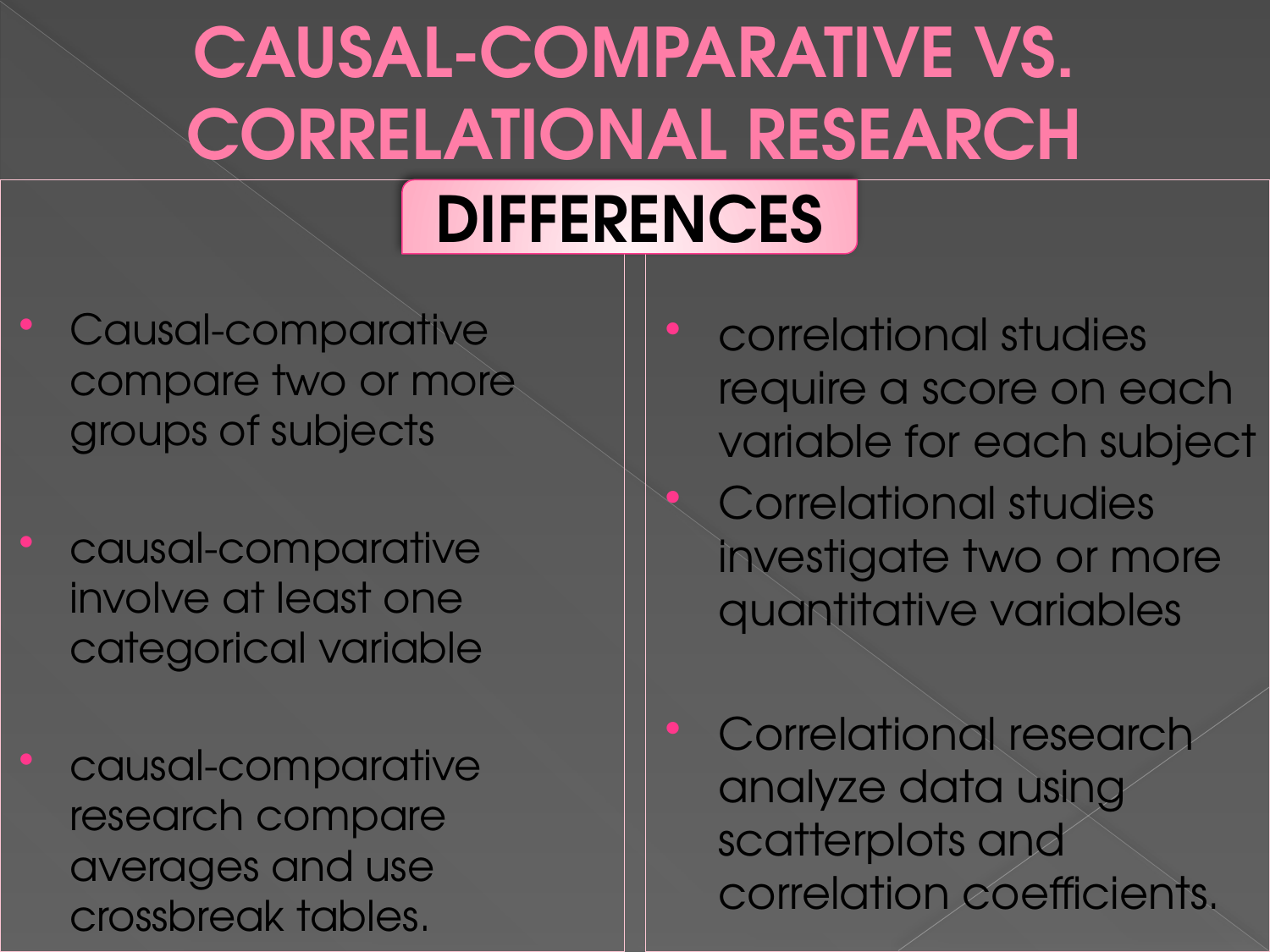

# CAUSAL-COMPARATIVE VS. CORRELATIONAL RESEARCH
DIFFERENCES

Causal-comparative compare two or more groups of subjects

causal-comparative involve at least one categorical variable

causal-comparative research compare averages and use crossbreak tables.

correlational studies require a score on each variable for each subject
Correlational studies investigate two or more quantitative variables

Correlational research analyze data using scatterplots and correlation coefficients.